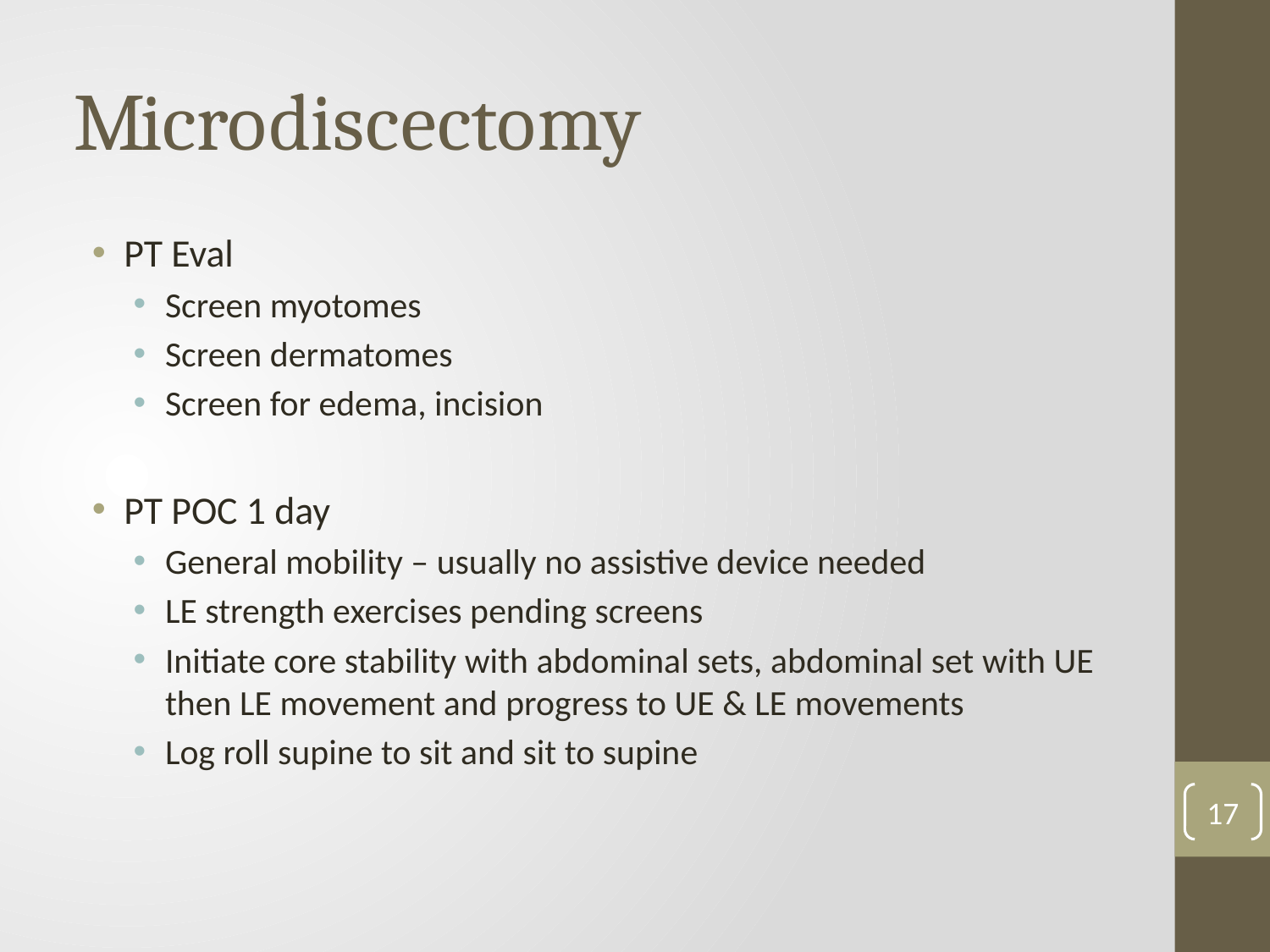

# Microdiscectomy
PT Eval
Screen myotomes
Screen dermatomes
Screen for edema, incision

PT POC 1 day
General mobility – usually no assistive device needed
LE strength exercises pending screens
Initiate core stability with abdominal sets, abdominal set with UE then LE movement and progress to UE & LE movements
Log roll supine to sit and sit to supine
17